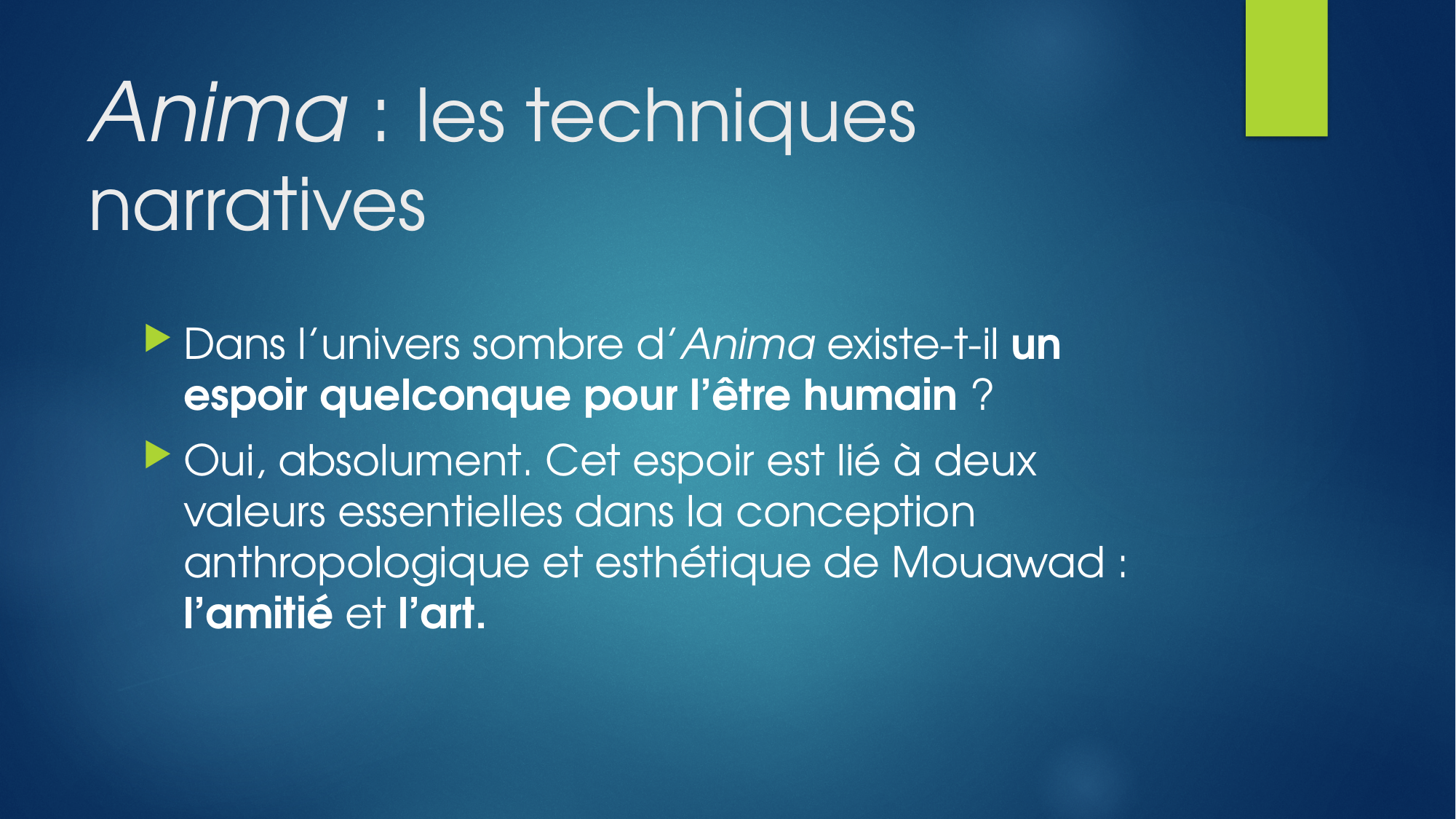

# Anima : les techniques narratives

Dans l’univers sombre d’Anima existe-t-il un espoir quelconque pour l’être humain ?
Oui, absolument. Cet espoir est lié à deux valeurs essentielles dans la conception anthropologique et esthétique de Mouawad : l’amitié et l’art.